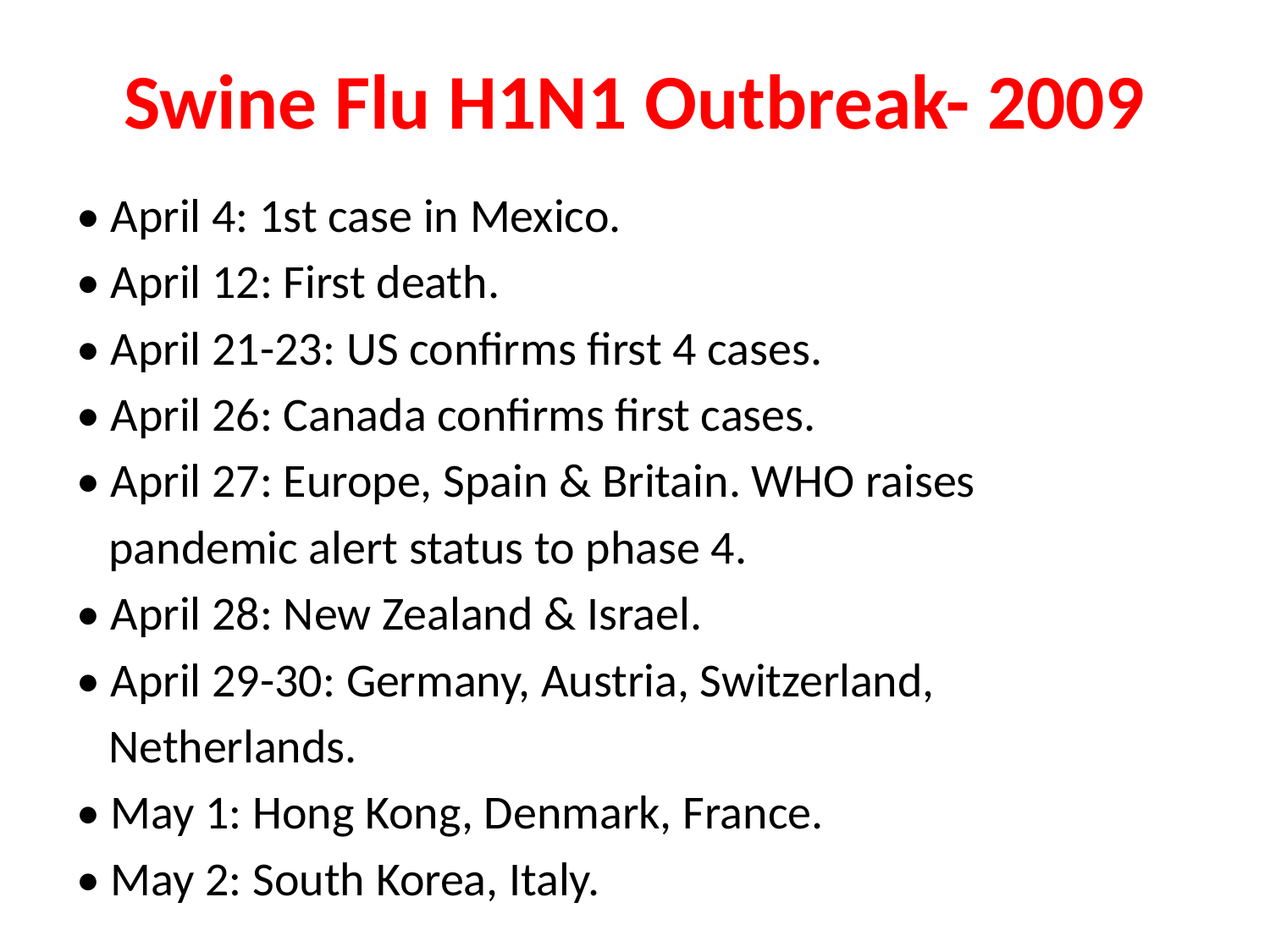

# Swine Flu H1N1 Outbreak- 2009
• April 4: 1st case in Mexico.
• April 12: First death.
• April 21-23: US confirms first 4 cases.
• April 26: Canada confirms first cases.
• April 27: Europe, Spain & Britain. WHO raises
   pandemic alert status to phase 4.
• April 28: New Zealand & Israel.
• April 29-30: Germany, Austria, Switzerland,
   Netherlands.
• May 1: Hong Kong, Denmark, France.
• May 2: South Korea, Italy.